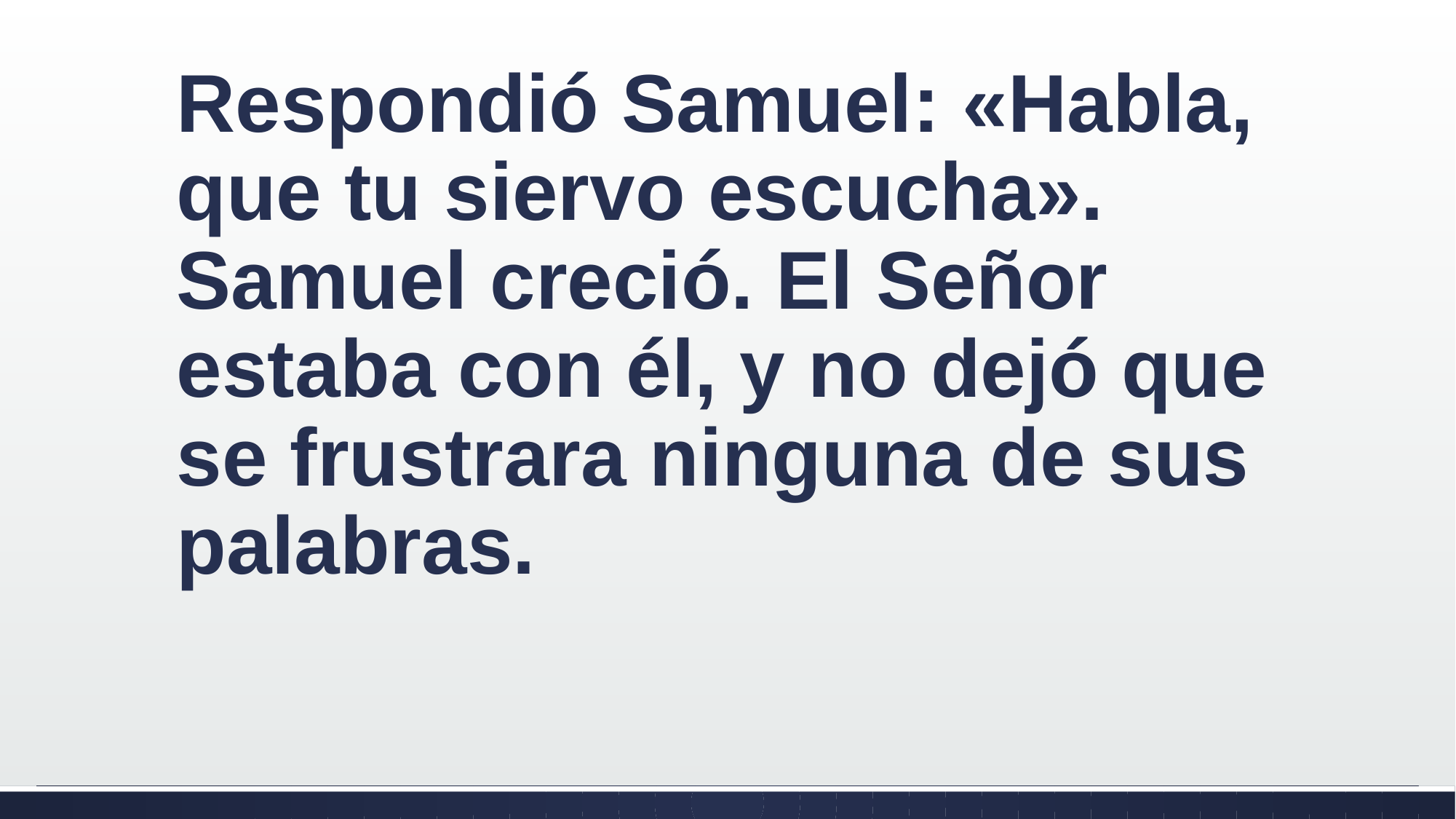

#
Respondió Samuel: «Habla, que tu siervo escucha». Samuel creció. El Señor estaba con él, y no dejó que se frustrara ninguna de sus palabras.